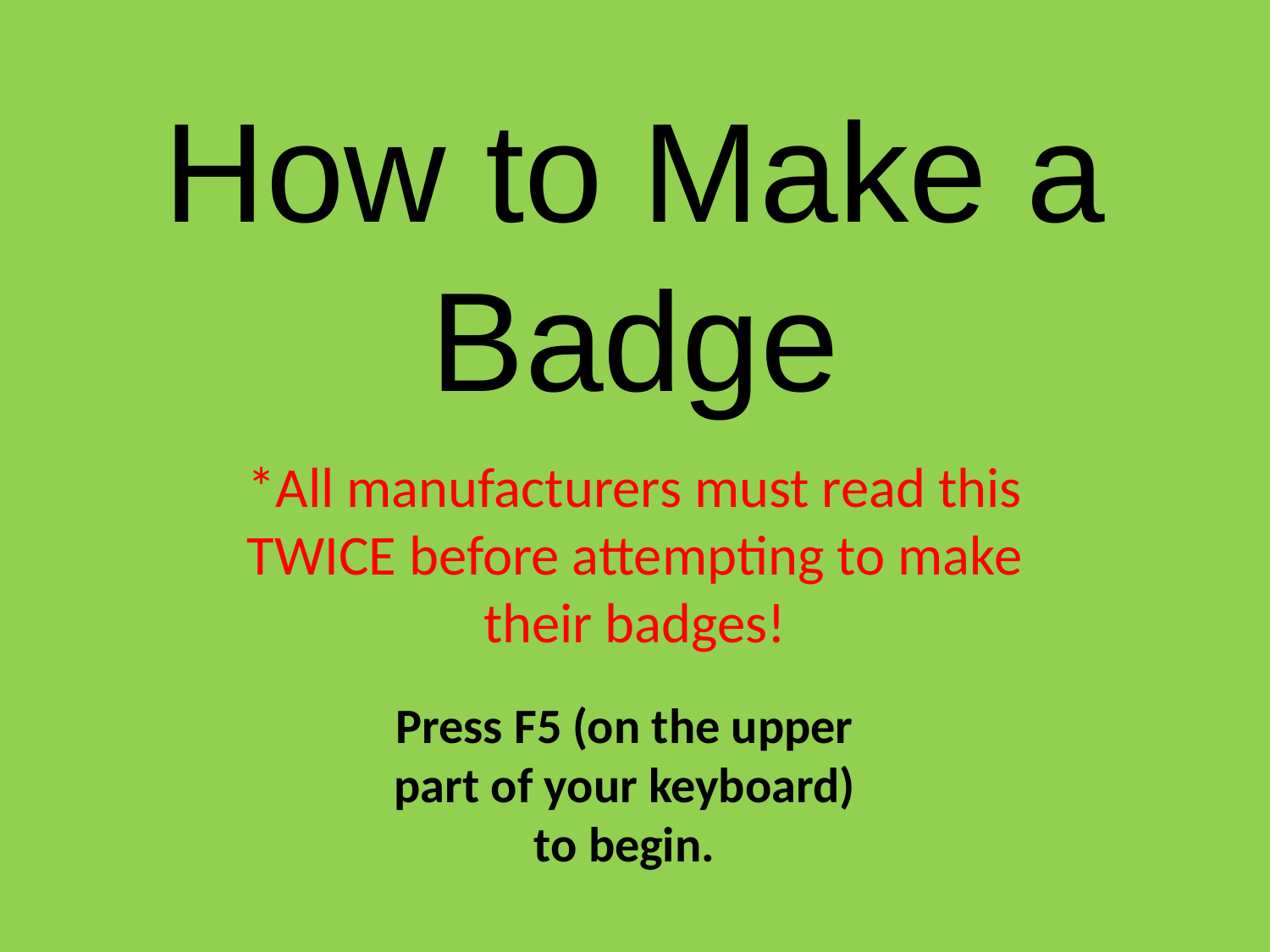

# How to Make a Badge
*All manufacturers must read this TWICE before attempting to make their badges!
Press F5 (on the upper part of your keyboard) to begin.